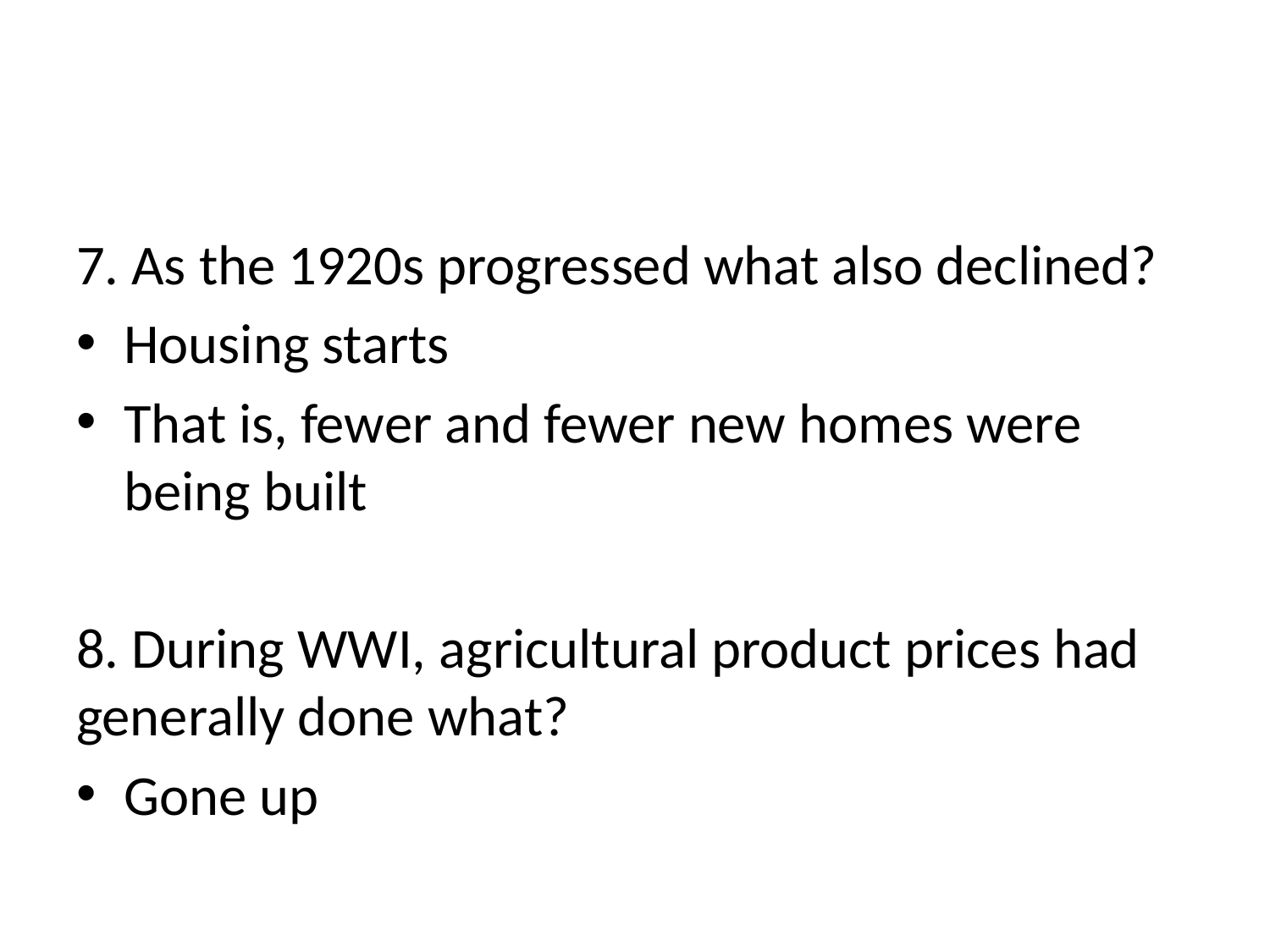

#
7. As the 1920s progressed what also declined?
Housing starts
That is, fewer and fewer new homes were being built

8. During WWI, agricultural product prices had generally done what?
Gone up